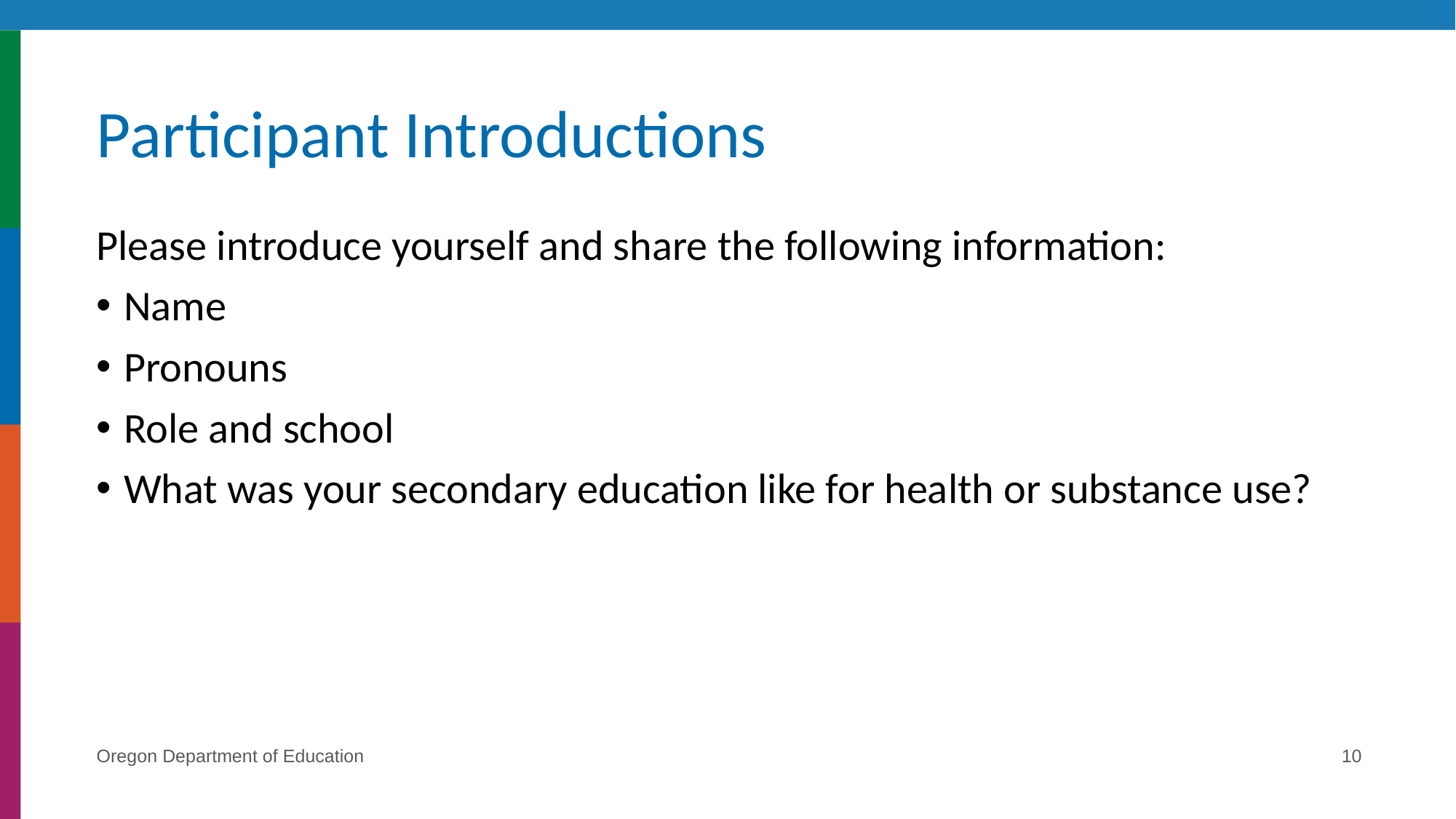

# Participant Introductions
Please introduce yourself and share the following information:
Name
Pronouns
Role and school
What was your secondary education like for health or substance use?

Oregon Department of Education
10